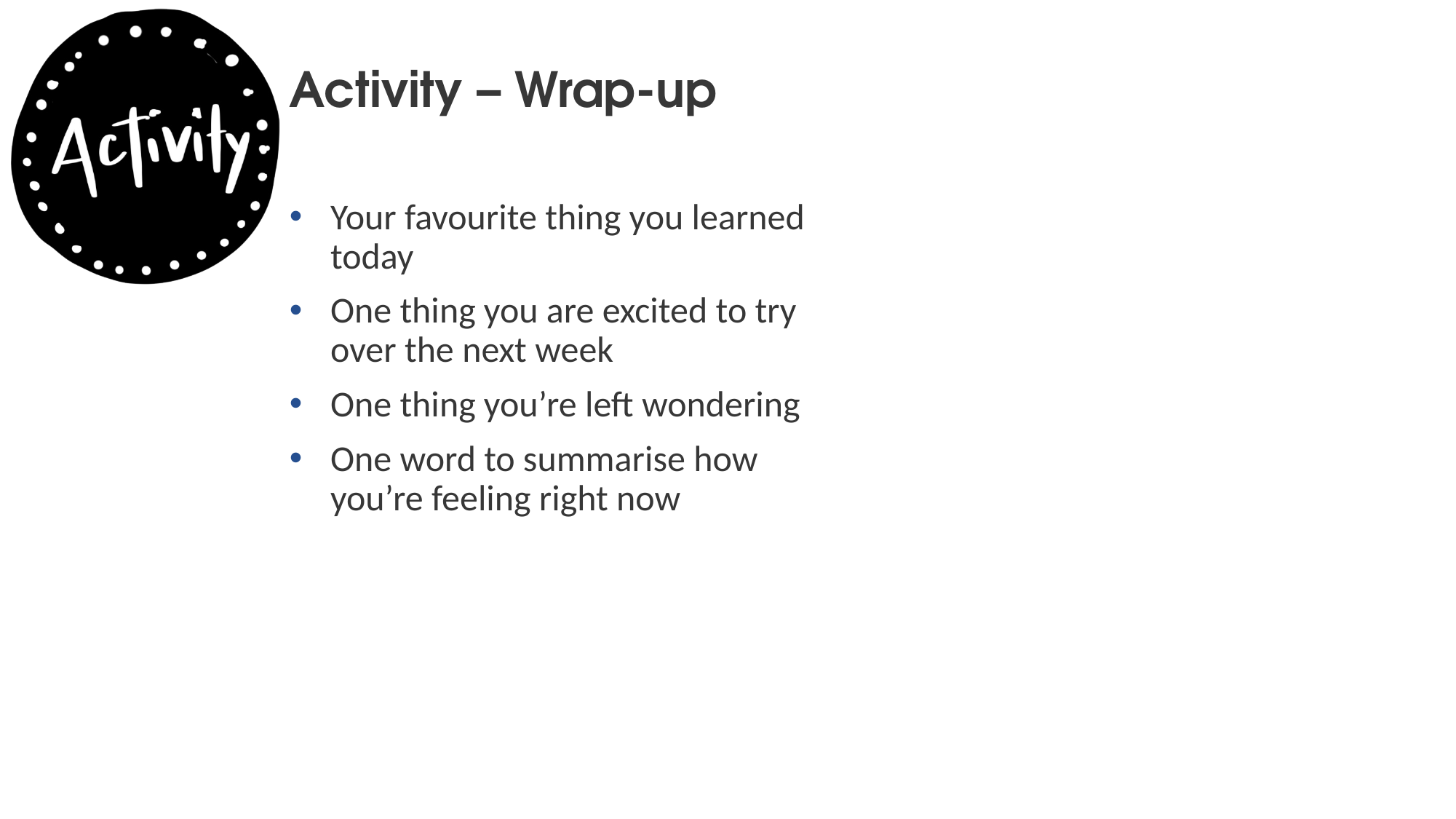

# Activity – Wrap-up
Your favourite thing you learned today
One thing you are excited to try over the next week
One thing you’re left wondering
One word to summarise how you’re feeling right now